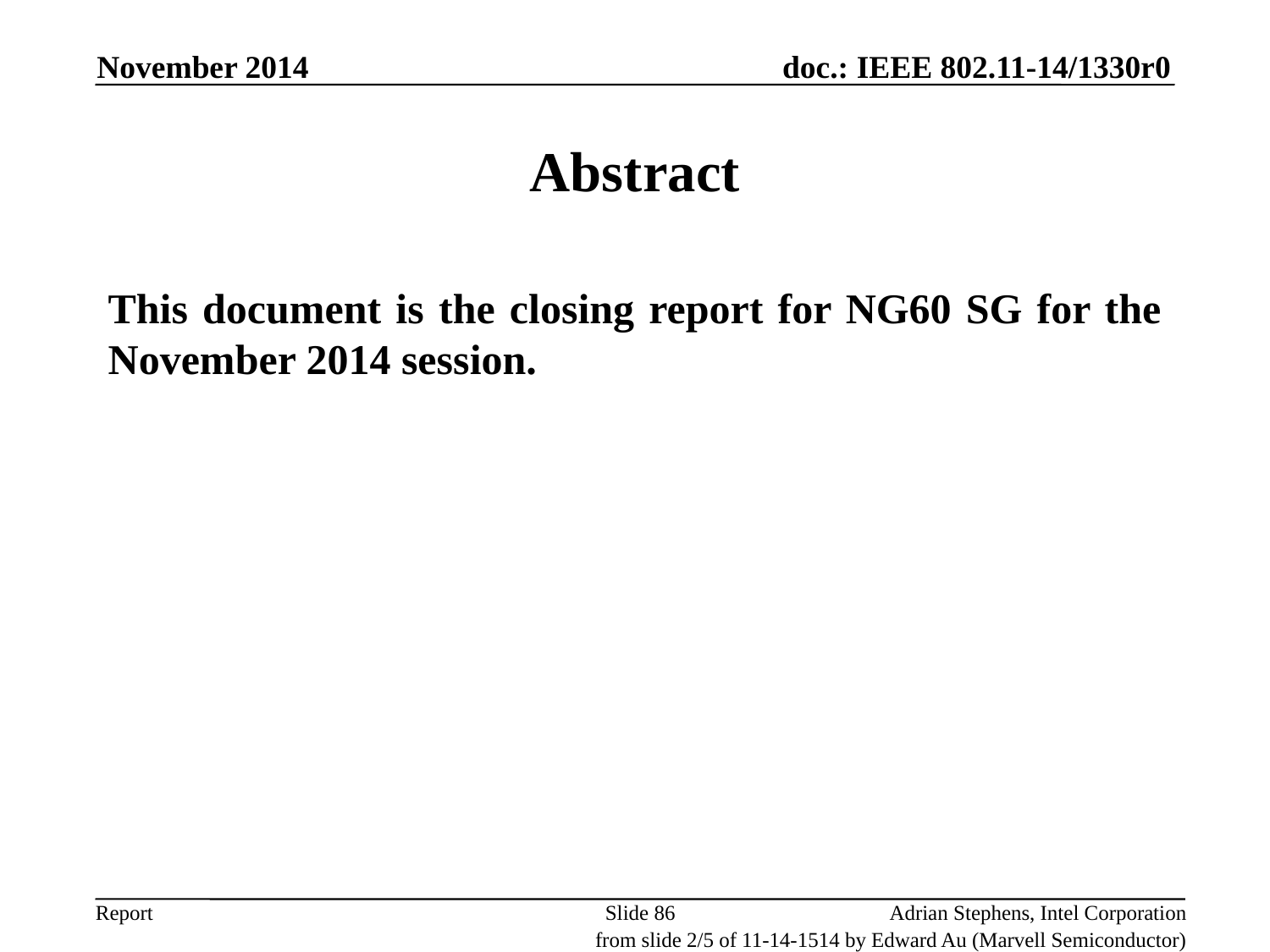

November 2014
# Abstract
This document is the closing report for NG60 SG for the November 2014 session.
Slide 86
Adrian Stephens, Intel Corporation
from slide 2/5 of 11-14-1514 by Edward Au (Marvell Semiconductor)